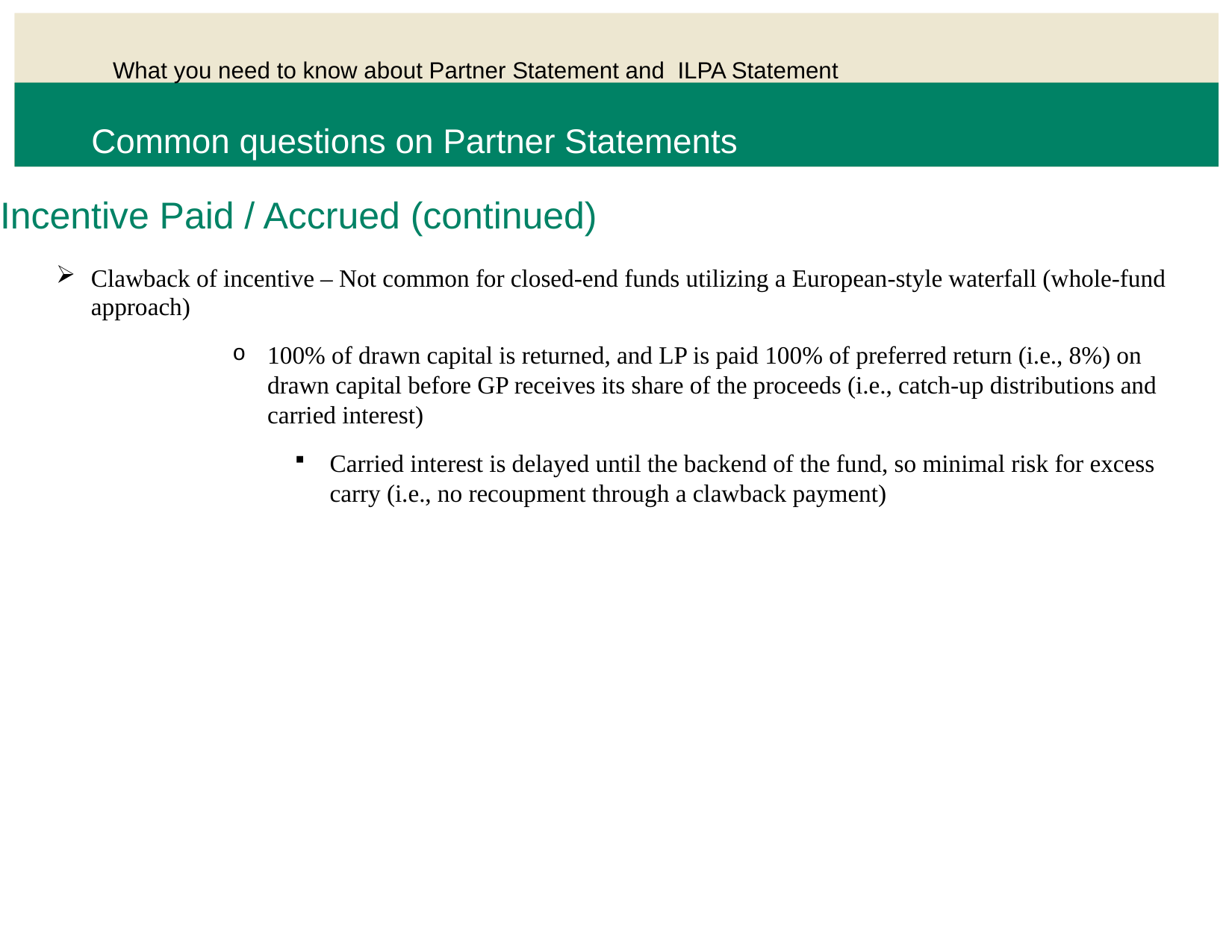

# Common questions on Partner Statements
Incentive Paid / Accrued (continued)
Clawback of incentive – Not common for closed-end funds utilizing a European-style waterfall (whole-fund approach)
100% of drawn capital is returned, and LP is paid 100% of preferred return (i.e., 8%) on drawn capital before GP receives its share of the proceeds (i.e., catch-up distributions and carried interest)
Carried interest is delayed until the backend of the fund, so minimal risk for excess carry (i.e., no recoupment through a clawback payment)